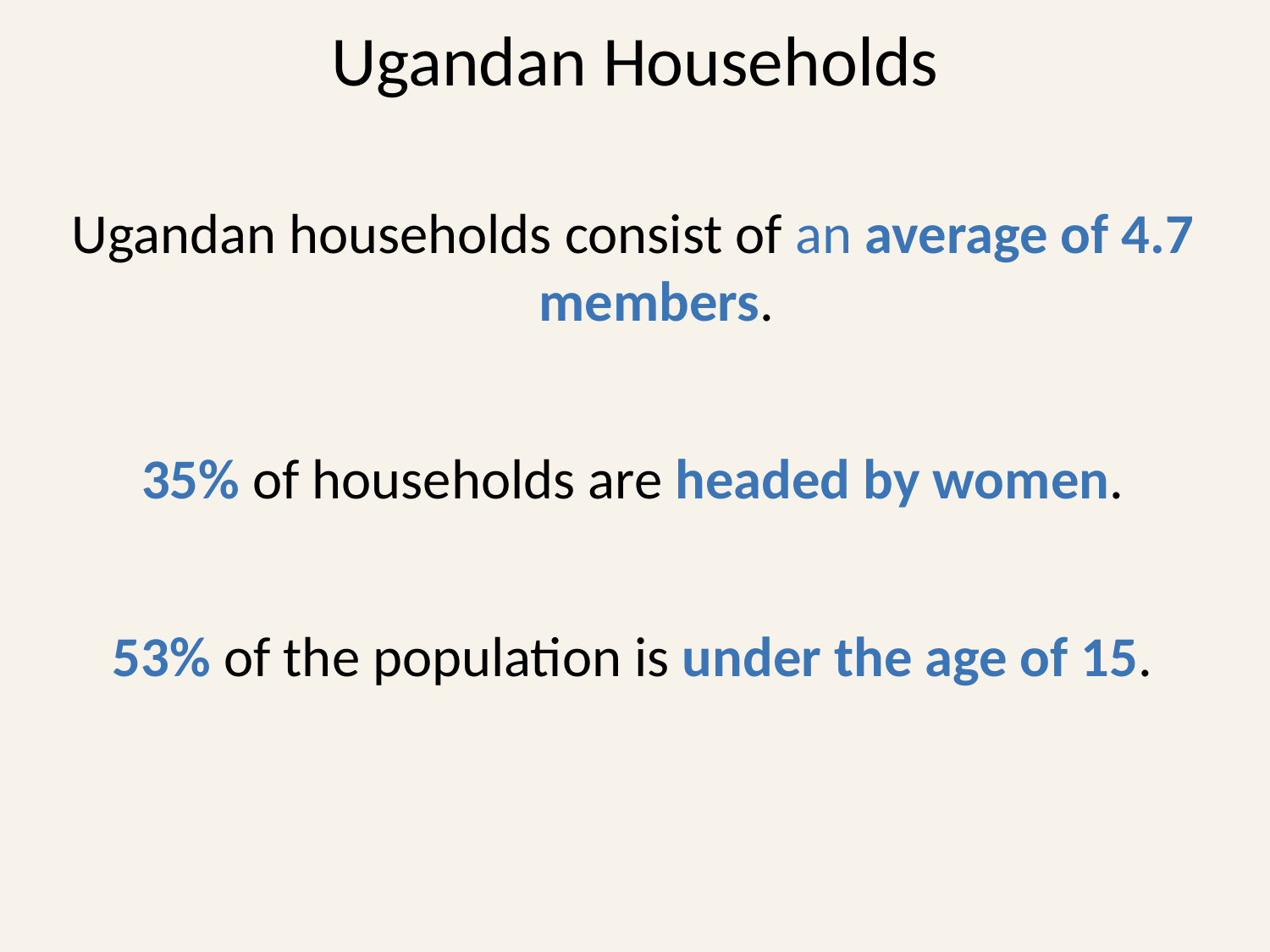

# Ugandan Households
Ugandan households consist of an average of 4.7 members.

35% of households are headed by women.

53% of the population is under the age of 15.